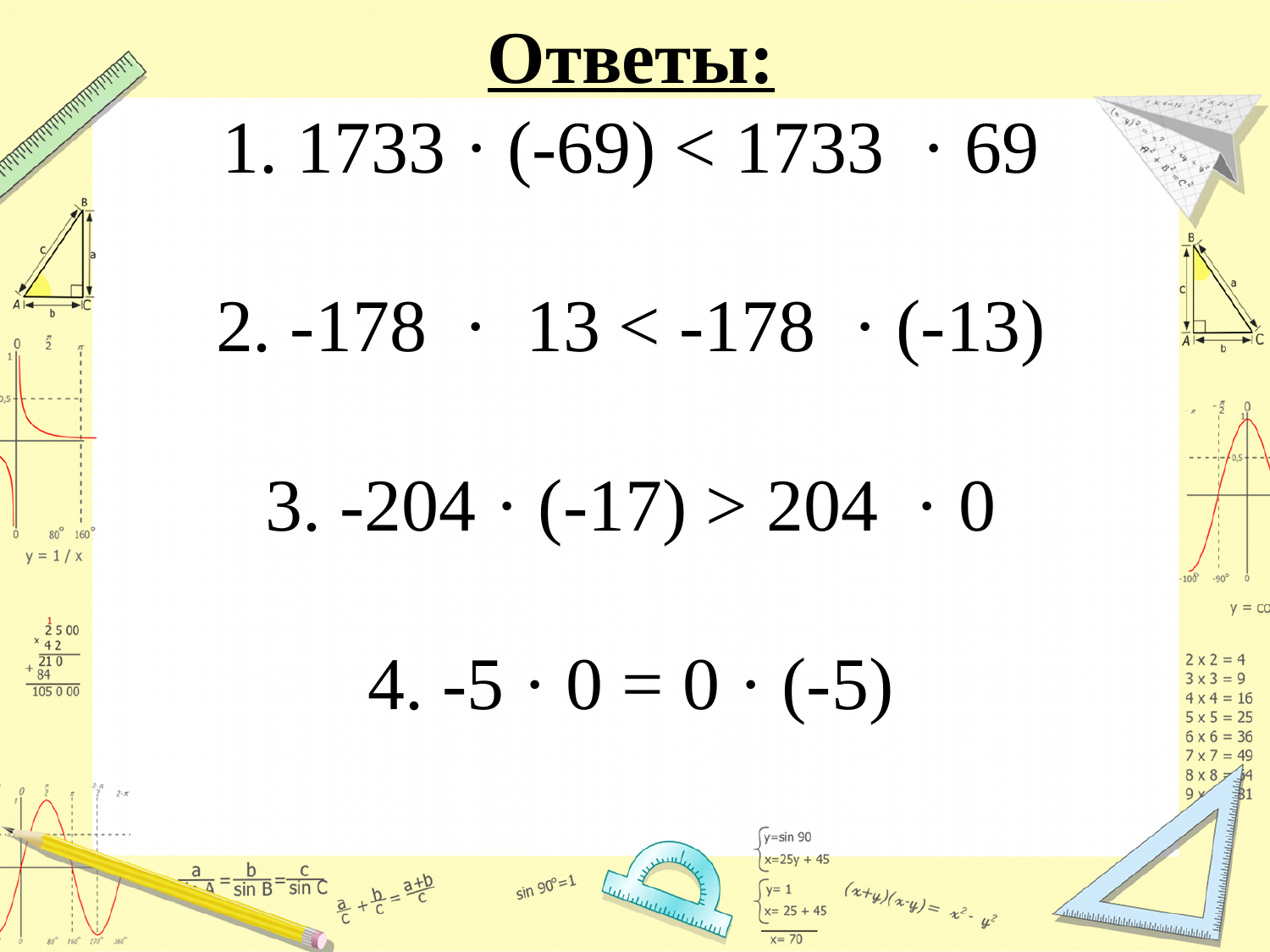

# Ответы: 1. 1733 · (-69) < 1733  · 69 2. -178  ·  13 < -178  · (-13) 3. -204 · (-17) > 204  · 0 4. -5 · 0 = 0 · (-5)